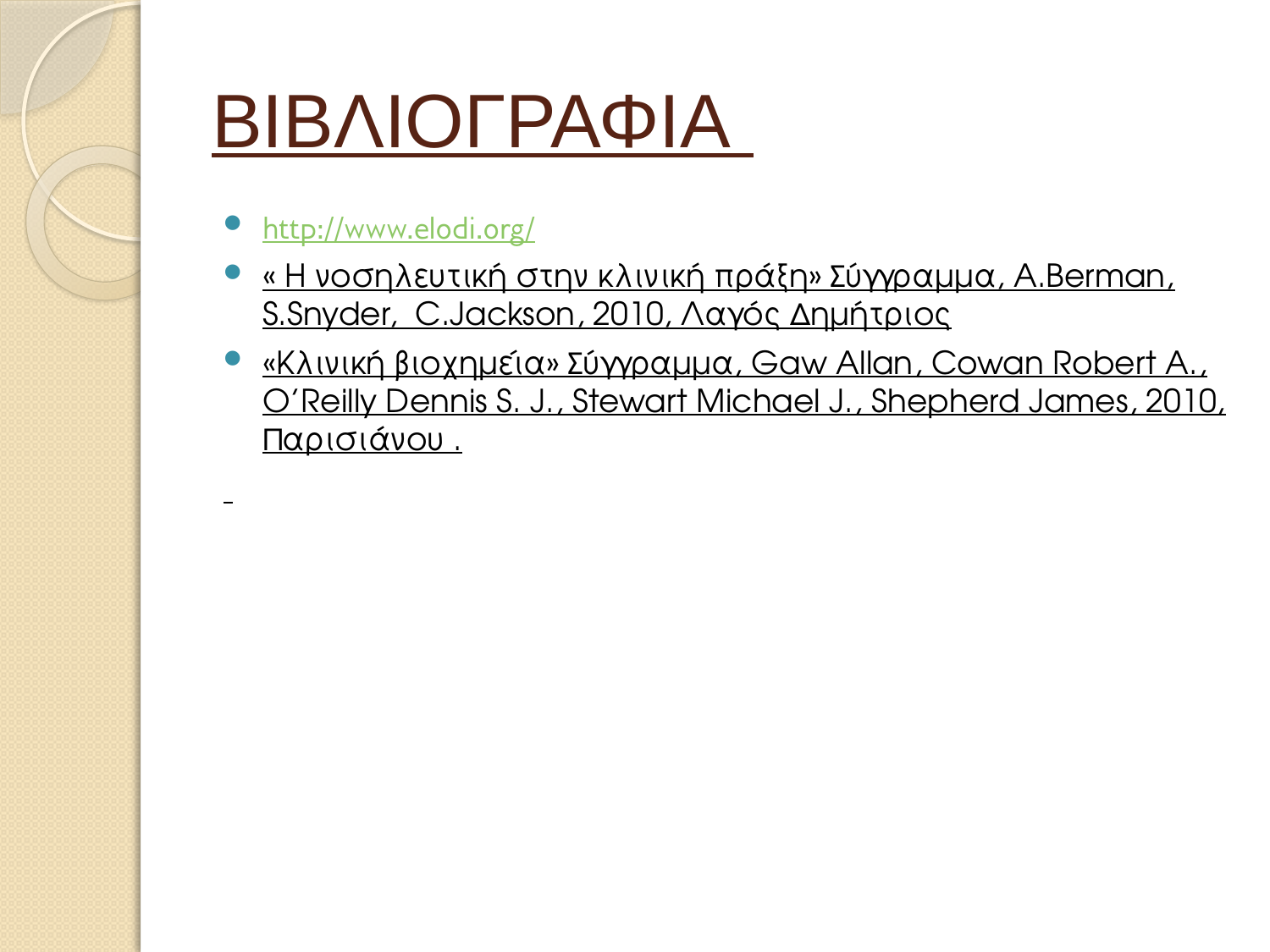

# ΒΙΒΛΙΟΓΡΑΦΙΑ
http://www.elodi.org/
« Η νοσηλευτική στην κλινική πράξη» Σύγγραμμα, Α.Berman, S.Snyder,  C.Jackson, 2010, Λαγός Δημήτριος
«Κλινική βιοχημεία» Σύγγραμμα, Gaw Allan, Cowan Robert A., O’Reilly Dennis S. J., Stewart Michael J., Shepherd James, 2010, Παρισιάνου .